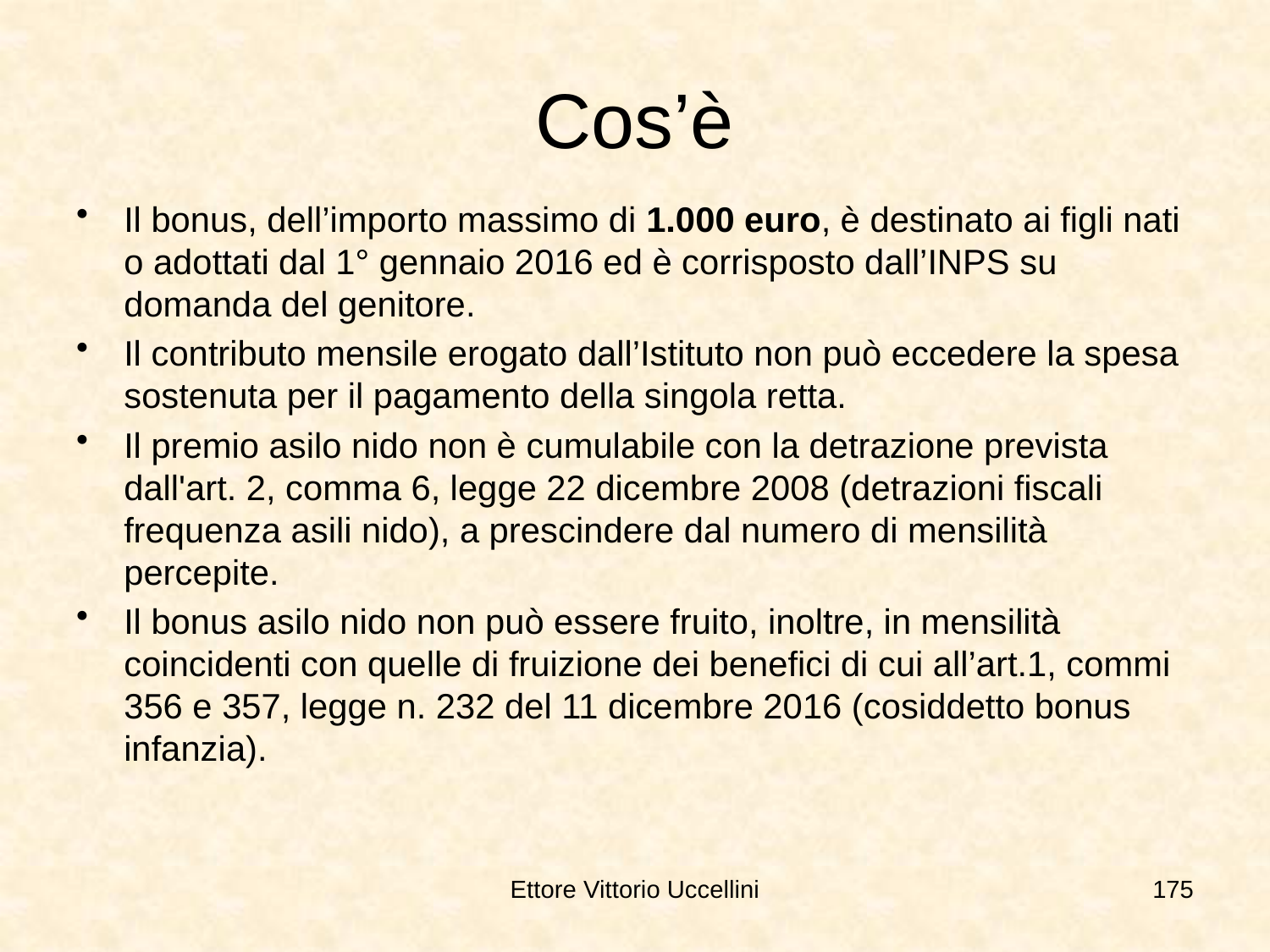

# Cos’è
Il bonus, dell’importo massimo di 1.000 euro, è destinato ai figli nati o adottati dal 1° gennaio 2016 ed è corrisposto dall’INPS su domanda del genitore.
Il contributo mensile erogato dall’Istituto non può eccedere la spesa sostenuta per il pagamento della singola retta.
Il premio asilo nido non è cumulabile con la detrazione prevista dall'art. 2, comma 6, legge 22 dicembre 2008 (detrazioni fiscali frequenza asili nido), a prescindere dal numero di mensilità percepite.
Il bonus asilo nido non può essere fruito, inoltre, in mensilità coincidenti con quelle di fruizione dei benefici di cui all’art.1, commi 356 e 357, legge n. 232 del 11 dicembre 2016 (cosiddetto bonus infanzia).

Ettore Vittorio Uccellini
175